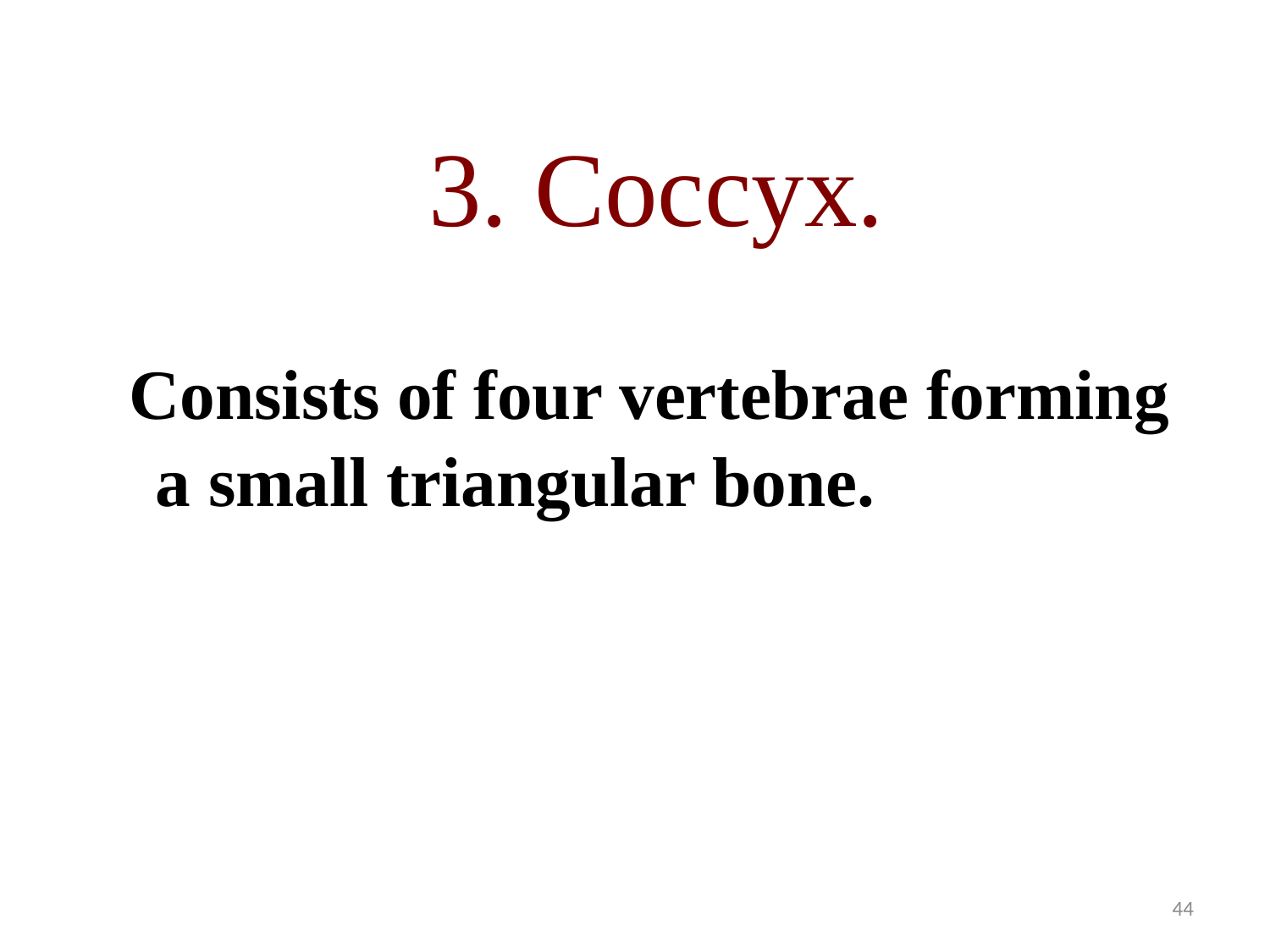

# 3. Coccyx.
 Consists of four vertebrae forming a small triangular bone.
44